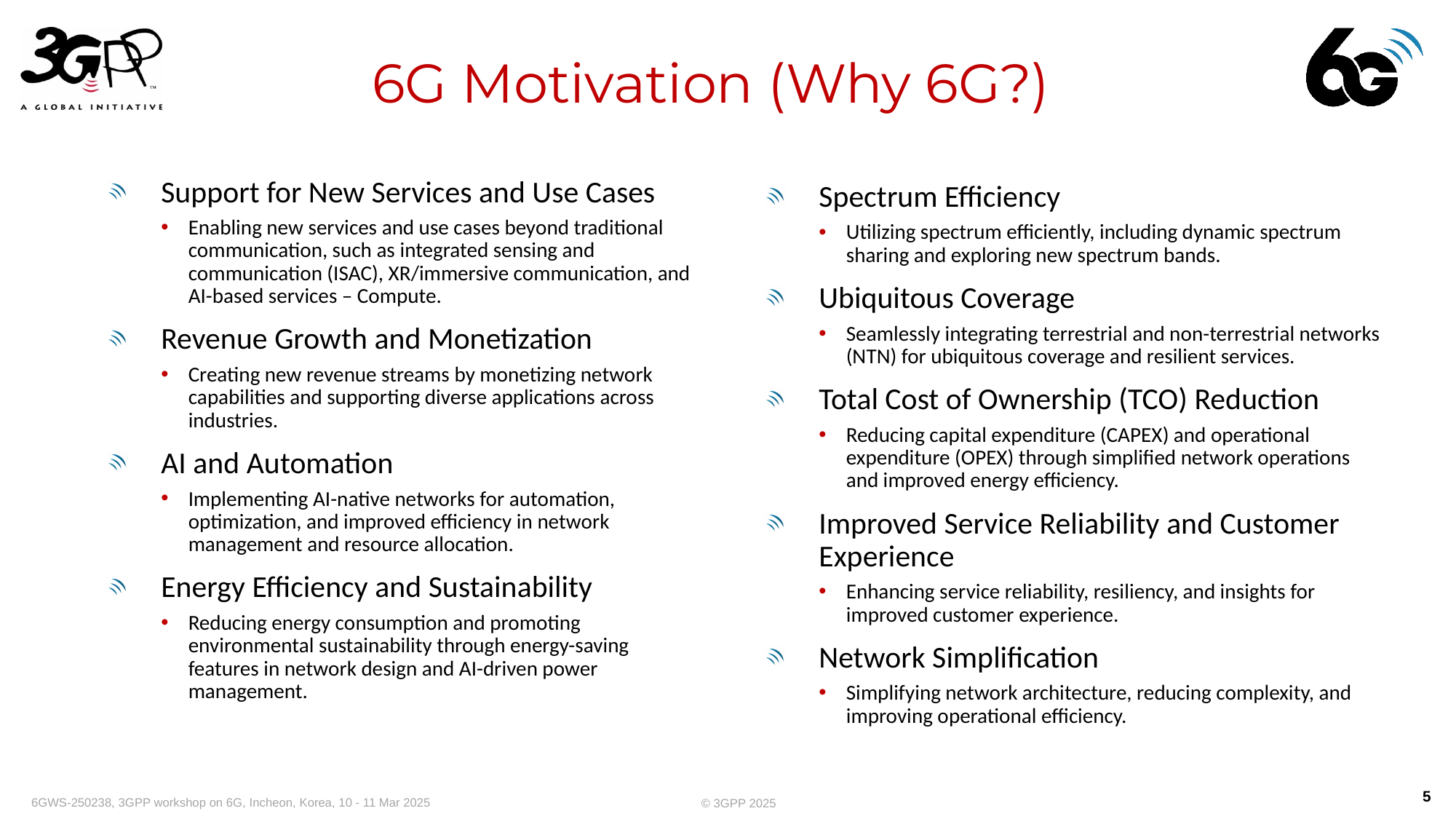

# 6G Motivation (Why 6G?)

Support for New Services and Use Cases
Enabling new services and use cases beyond traditional communication, such as integrated sensing and communication (ISAC), XR/immersive communication, and AI-based services – Compute.
Revenue Growth and Monetization
Creating new revenue streams by monetizing network capabilities and supporting diverse applications across industries.
AI and Automation
Implementing AI-native networks for automation, optimization, and improved efficiency in network management and resource allocation.
Energy Efficiency and Sustainability
Reducing energy consumption and promoting environmental sustainability through energy-saving features in network design and AI-driven power management.
Spectrum Efficiency
Utilizing spectrum efficiently, including dynamic spectrum sharing and exploring new spectrum bands.
Ubiquitous Coverage
Seamlessly integrating terrestrial and non-terrestrial networks (NTN) for ubiquitous coverage and resilient services.
Total Cost of Ownership (TCO) Reduction
Reducing capital expenditure (CAPEX) and operational expenditure (OPEX) through simplified network operations and improved energy efficiency.
Improved Service Reliability and Customer Experience
Enhancing service reliability, resiliency, and insights for improved customer experience.
Network Simplification
Simplifying network architecture, reducing complexity, and improving operational efficiency.